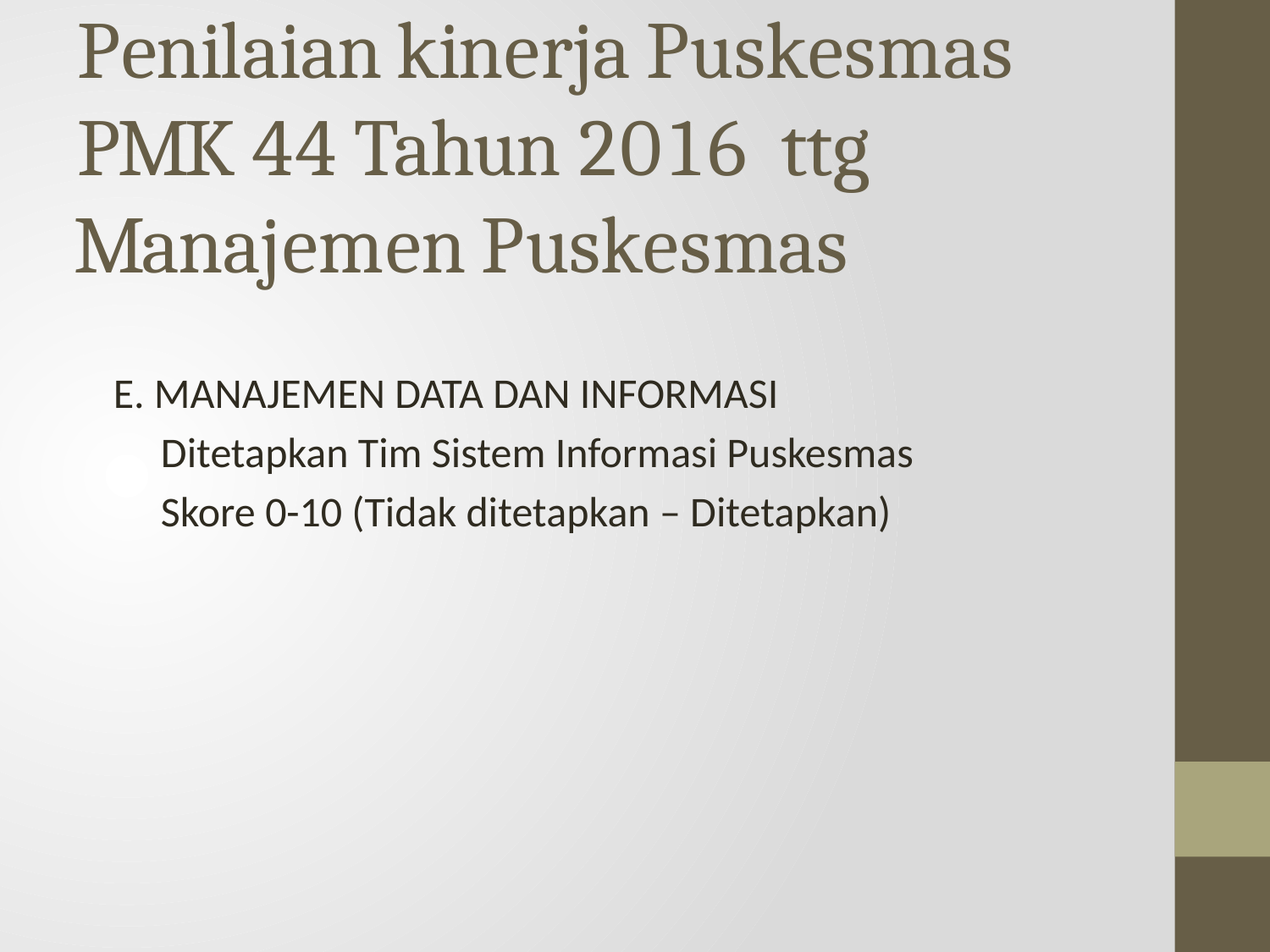

# Penilaian kinerja Puskesmas PMK 44 Tahun 2016  ttg Manajemen Puskesmas
E. MANAJEMEN DATA DAN INFORMASI
     Ditetapkan Tim Sistem Informasi Puskesmas
     Skore 0-10 (Tidak ditetapkan – Ditetapkan)